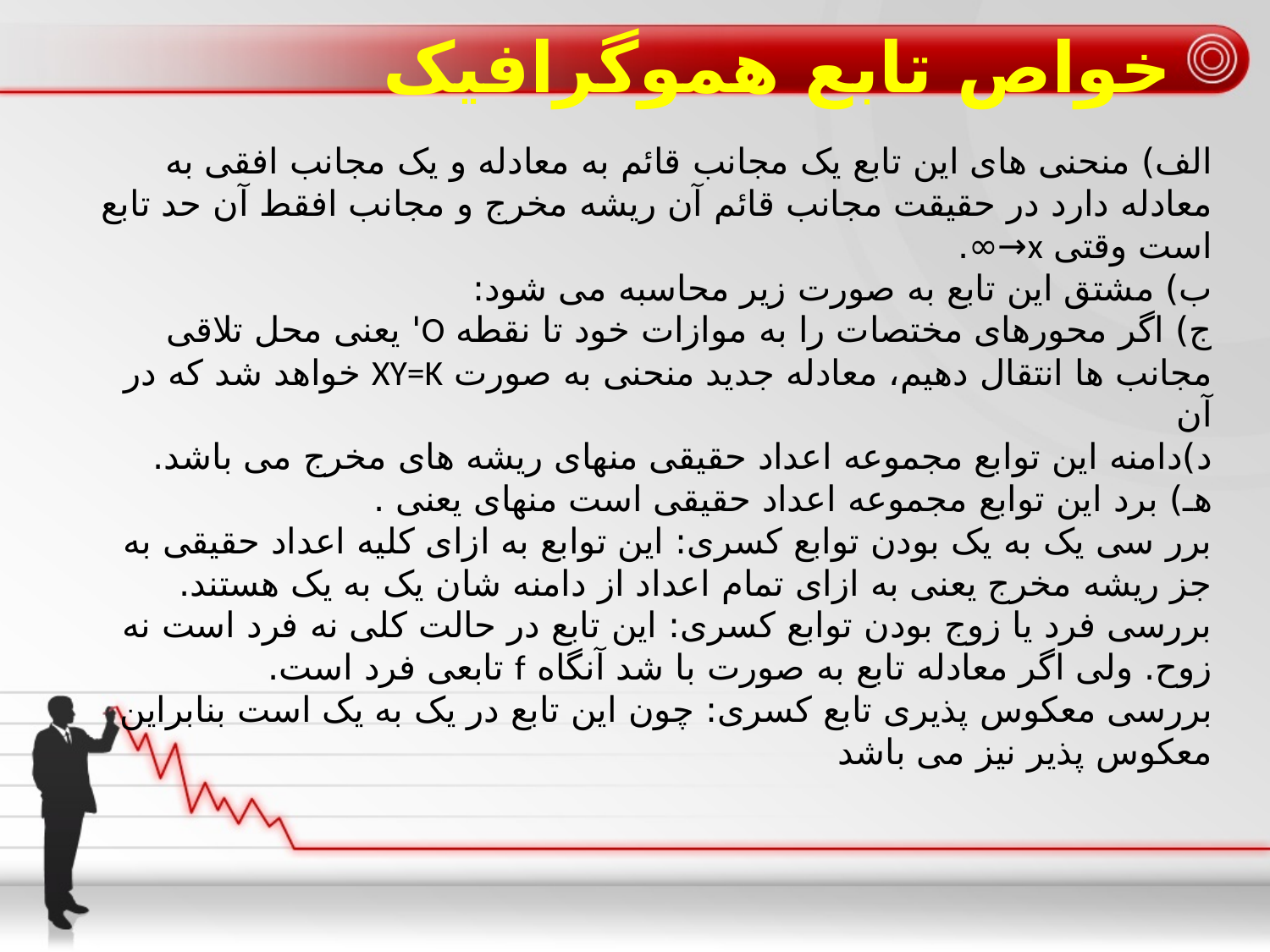

# خواص تابع هموگرافیک

الف) منحنی های این تابع یک مجانب قائم به معادله و یک مجانب افقی به معادله دارد در حقیقت مجانب قائم آن ریشه مخرج و مجانب افقط آن حد تابع است وقتی x→∞.
ب) مشتق این تابع به صورت زیر محاسبه می شود:
ج) اگر محورهای مختصات را به موازات خود تا نقطه O' یعنی محل تلاقی مجانب ها انتقال دهیم، معادله جدید منحنی به صورت XY=K خواهد شد که در آن
د)دامنه این توابع مجموعه اعداد حقیقی منهای ریشه های مخرج می باشد.
هـ) برد این توابع مجموعه اعداد حقیقی است منهای یعنی .
برر سی یک به یک بودن توابع کسری: این توابع به ازای کلیه اعداد حقیقی به جز ریشه مخرج یعنی به ازای تمام اعداد از دامنه شان یک به یک هستند.
بررسی فرد یا زوج بودن توابع کسری: این تابع در حالت کلی نه فرد است نه زوح. ولی اگر معادله تابع به صورت با شد آنگاه f تابعی فرد است.
بررسی معکوس پذیری تابع کسری: چون این تابع در یک به یک است بنابراین معکوس پذیر نیز می باشد